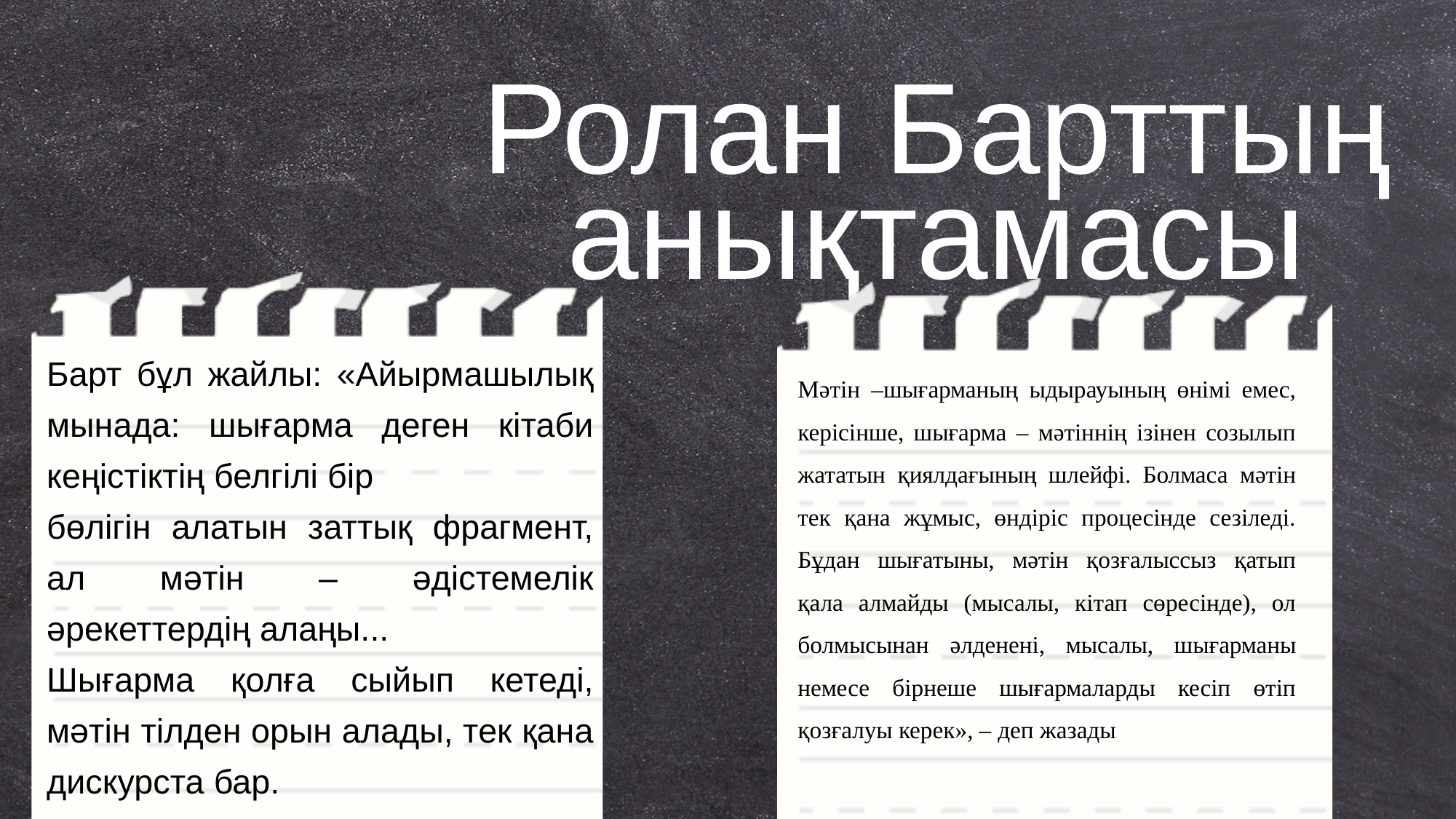

#
Ролан Барттың анықтамасы

Барт бұл жайлы: «Айырмашылық мынада: шығарма деген кітаби кеңістіктің белгілі бір
бөлігін алатын заттық фрагмент, ал мәтін – әдістемелік әрекеттердің алаңы...
Шығарма қолға сыйып кетеді, мәтін тілден орын алады, тек қана дискурста бар.

Мәтін –шығарманың ыдырауының өнімі емес, керісінше, шығарма – мәтіннің ізінен созылып жататын қиялдағының шлейфі. Болмаса мәтін тек қана жұмыс, өндіріс процесінде сезіледі. Бұдан шығатыны, мәтін қозғалыссыз қатып қала алмайды (мысалы, кітап сөресінде), ол болмысынан әлденені, мысалы, шығарманы немесе бірнеше шығармаларды кесіп өтіп қозғалуы керек», – деп жазады